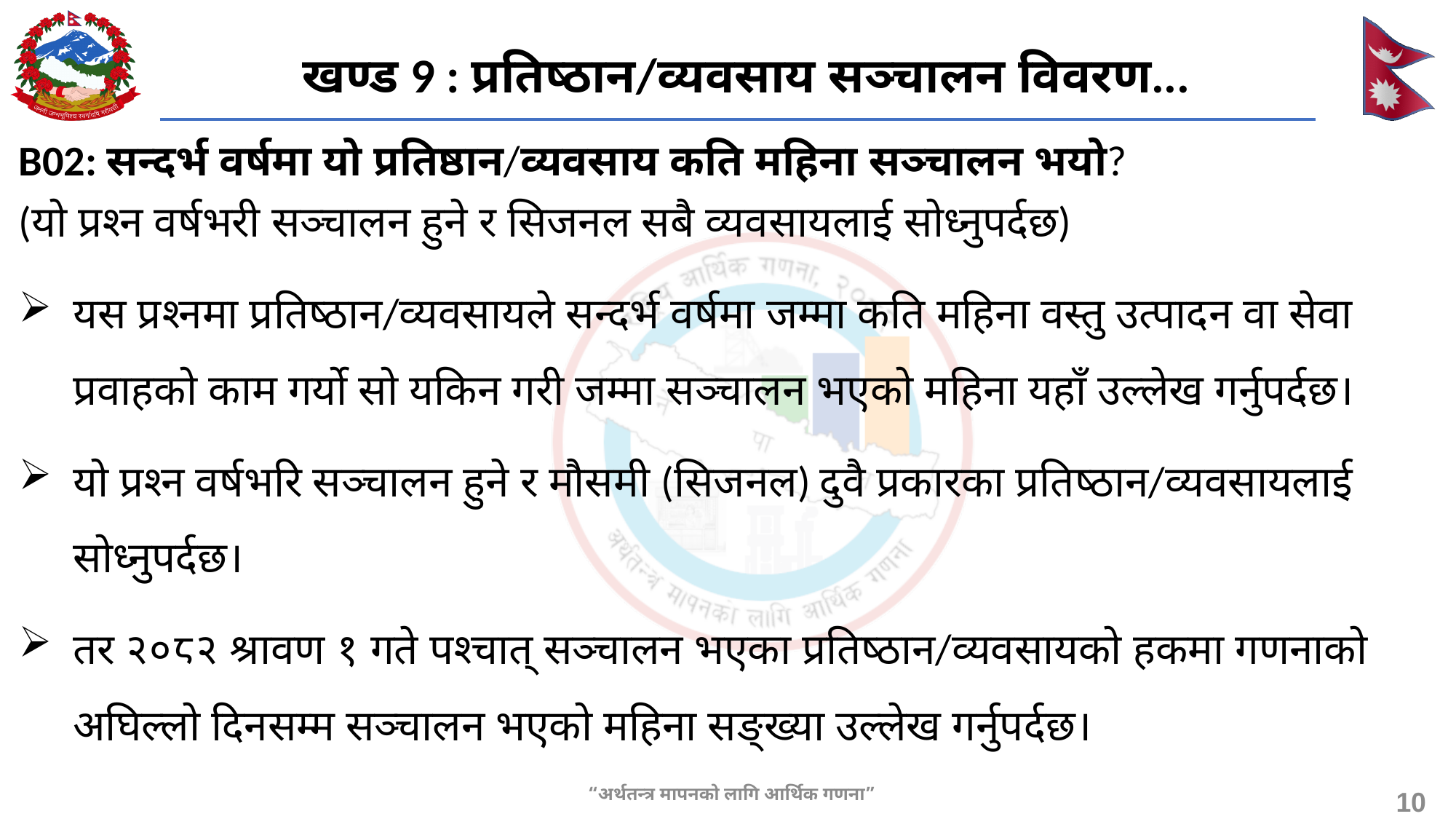

खण्ड 9 : प्रतिष्ठान/व्यवसाय सञ्चालन विवरण...
B02: सन्दर्भ वर्षमा यो प्रतिष्ठान/व्यवसाय कति महिना सञ्चालन भयो?
(यो प्रश्न वर्षभरी सञ्चालन हुने र सिजनल सबै व्यवसायलाई सोध्नुपर्दछ)
यस प्रश्नमा प्रतिष्ठान/व्यवसायले सन्दर्भ वर्षमा जम्मा कति महिना वस्तु उत्पादन वा सेवा प्रवाहको काम गर्यो सो यकिन गरी जम्मा सञ्चालन भएको महिना यहाँ उल्लेख गर्नुपर्दछ।
यो प्रश्न वर्षभरि सञ्चालन हुने र मौसमी (सिजनल) दुवै प्रकारका प्रतिष्ठान/व्यवसायलाई सोध्नुपर्दछ।
तर २०८२ श्रावण १ गते पश्चात् सञ्चालन भएका प्रतिष्ठान/व्यवसायको हकमा गणनाको अघिल्लो दिनसम्म सञ्चालन भएको महिना सङ्ख्या उल्लेख गर्नुपर्दछ।
10
“अर्थतन्त्र मापनको लागि आर्थिक गणना”